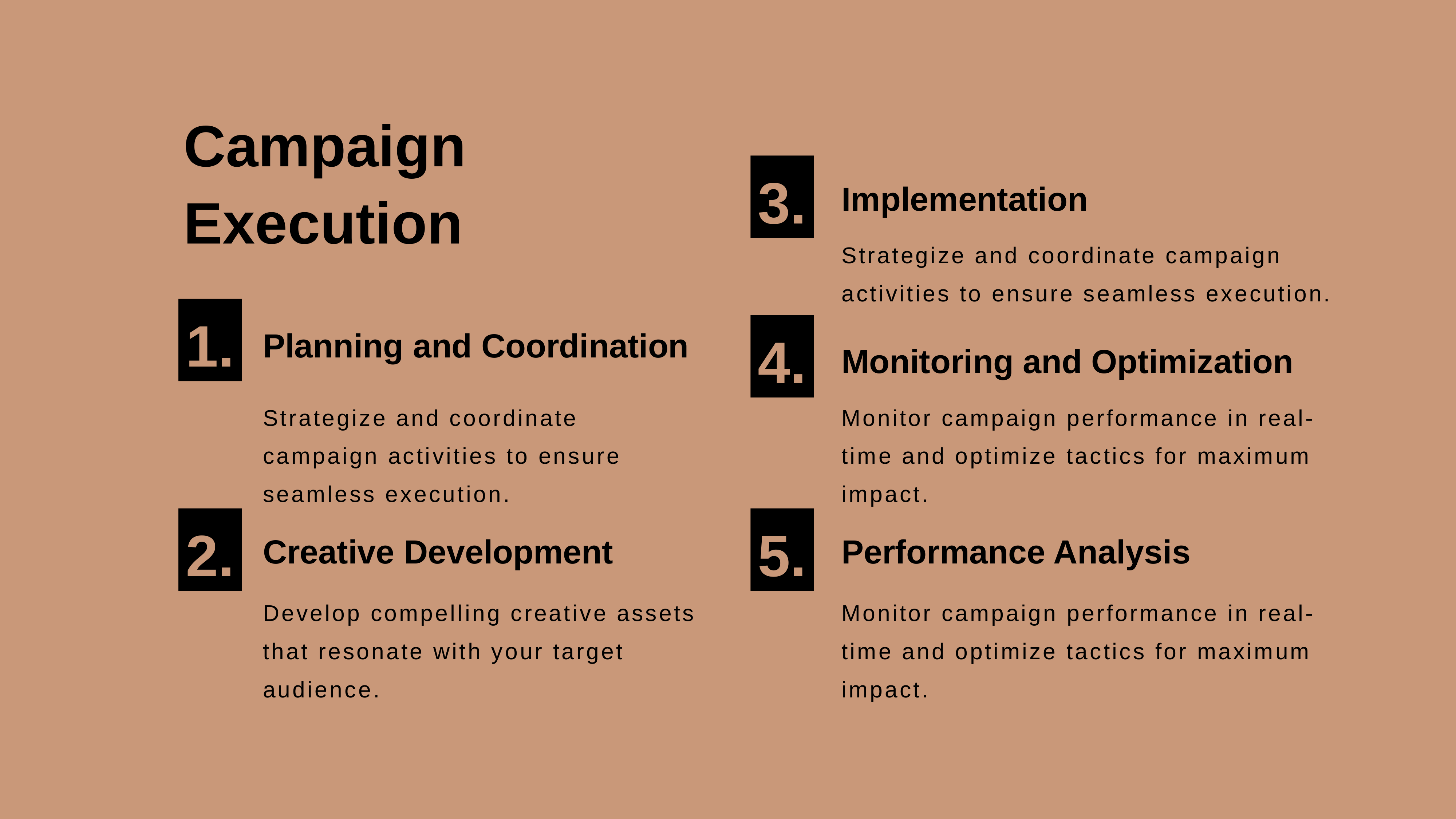

Campaign Execution
3.
Implementation
Strategize and coordinate campaign activities to ensure seamless execution.
1.
4.
Planning and Coordination
Monitoring and Optimization
Strategize and coordinate campaign activities to ensure seamless execution.
Monitor campaign performance in real-time and optimize tactics for maximum impact.
2.
5.
Creative Development
Performance Analysis
Develop compelling creative assets that resonate with your target audience.
Monitor campaign performance in real-time and optimize tactics for maximum impact.